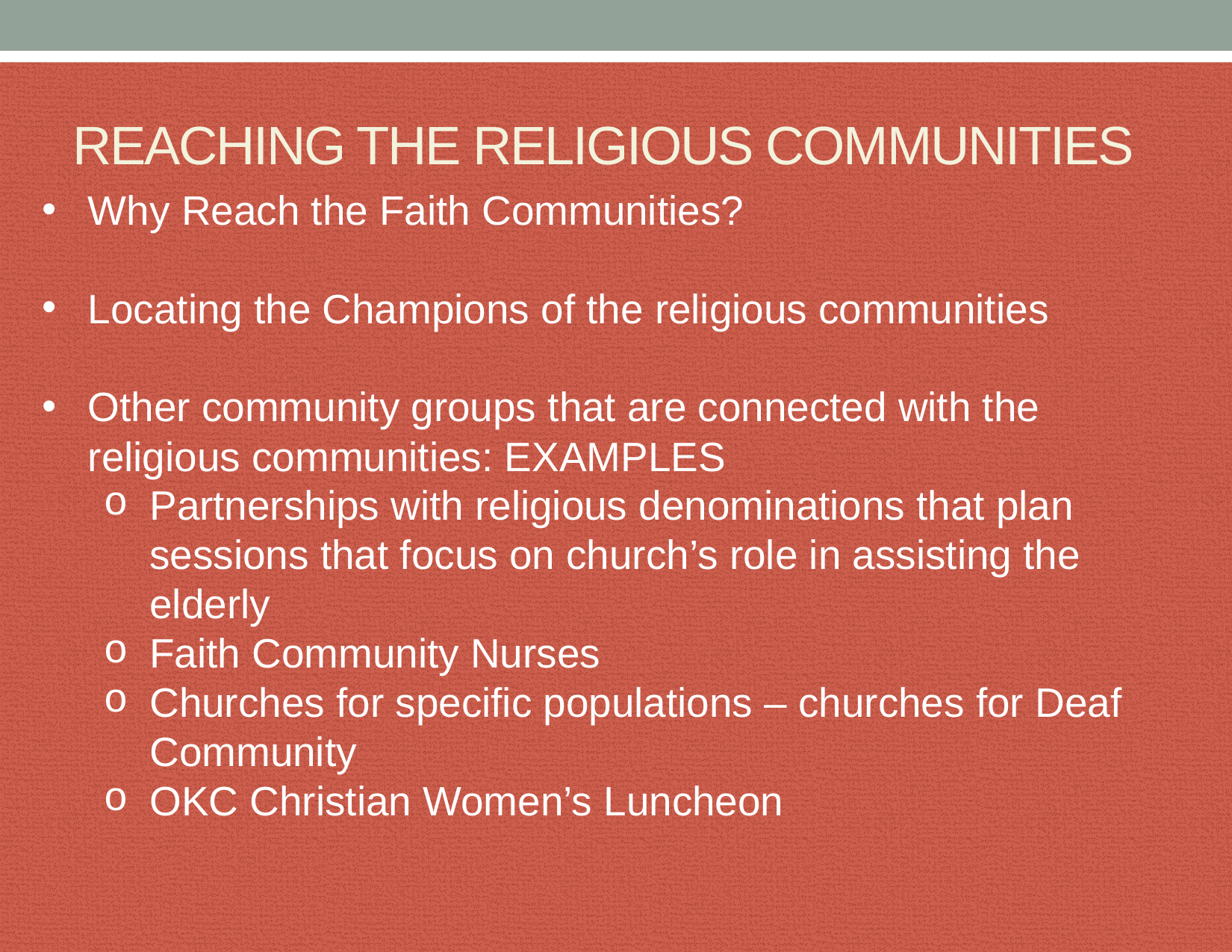

# REACHING THE RELIGIOUS COMMUNITIES
Why Reach the Faith Communities?

Locating the Champions of the religious communities

Other community groups that are connected with the religious communities: EXAMPLES
Partnerships with religious denominations that plan sessions that focus on church’s role in assisting the elderly
Faith Community Nurses
Churches for specific populations – churches for Deaf Community
OKC Christian Women’s Luncheon